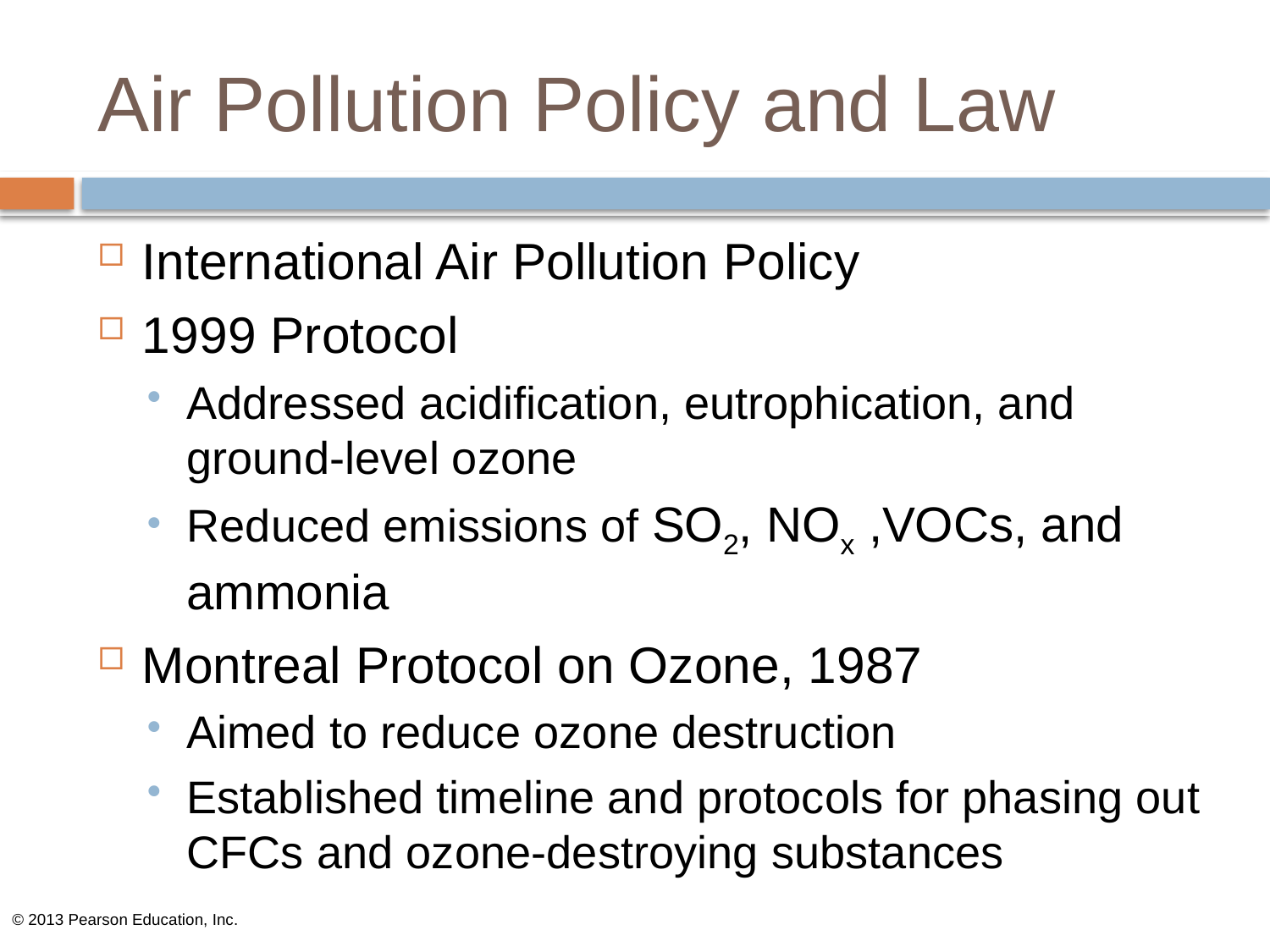

# Air Pollution Policy and Law
International Air Pollution Policy
1999 Protocol
Addressed acidification, eutrophication, and ground-level ozone
Reduced emissions of SO2, NOx ,VOCs, and ammonia
Montreal Protocol on Ozone, 1987
Aimed to reduce ozone destruction
Established timeline and protocols for phasing out CFCs and ozone-destroying substances